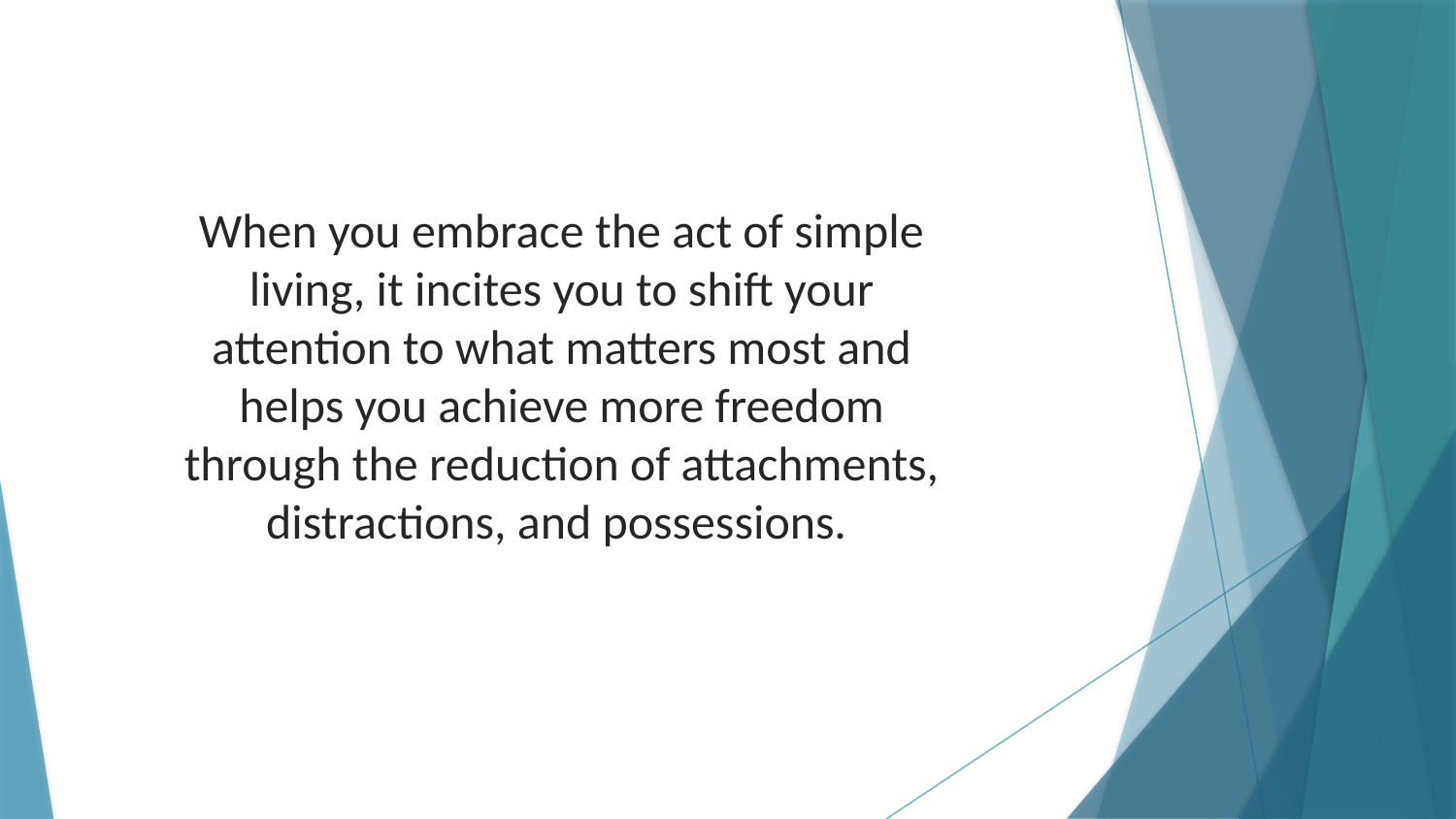

When you embrace the act of simple living, it incites you to shift your attention to what matters most and helps you achieve more freedom through the reduction of attachments, distractions, and possessions.